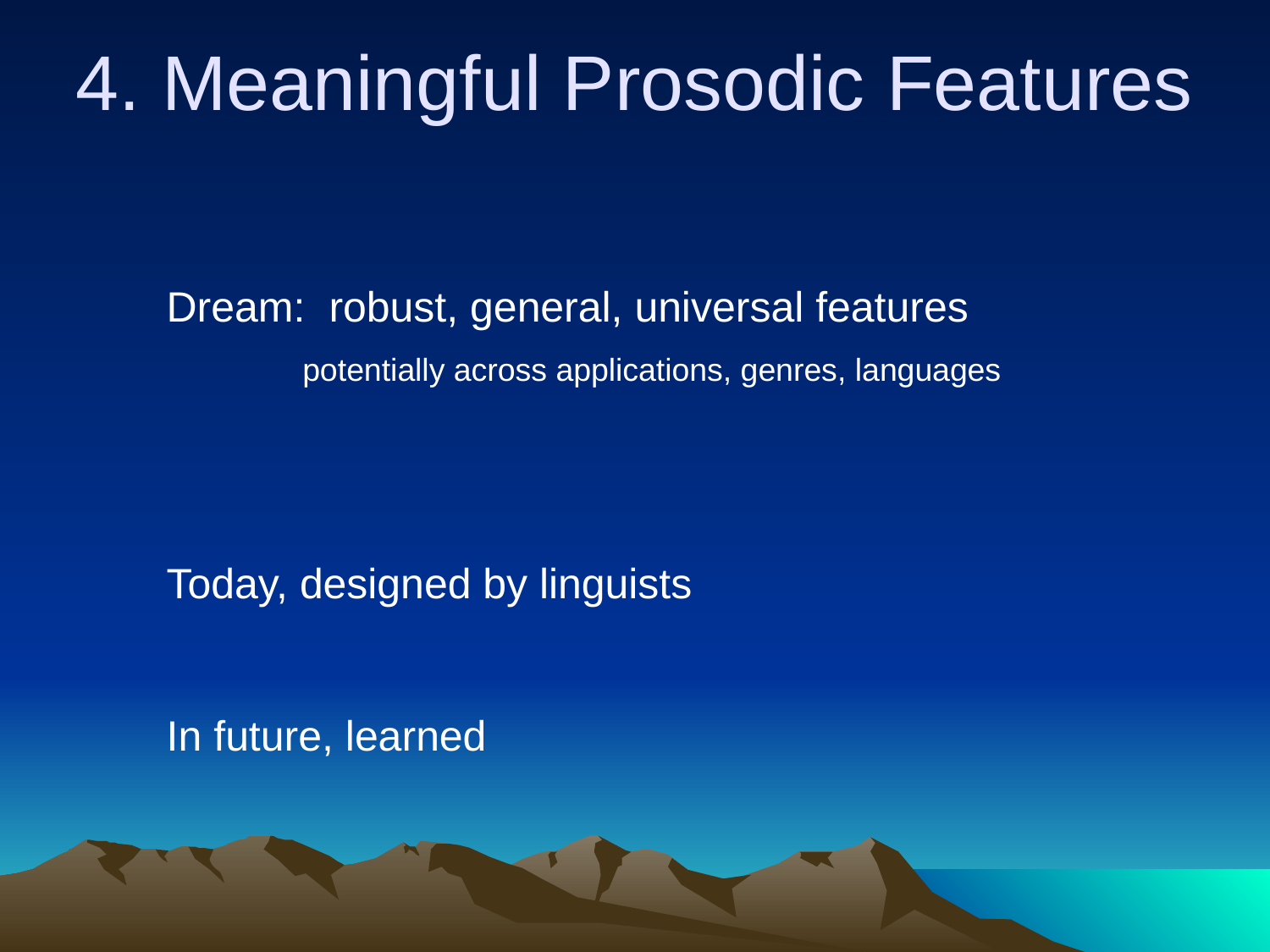

4. Meaningful Prosodic Features
Dream:  robust, general, universal features
	 potentially across applications, genres, languages
Today, designed by linguists

In future, learned